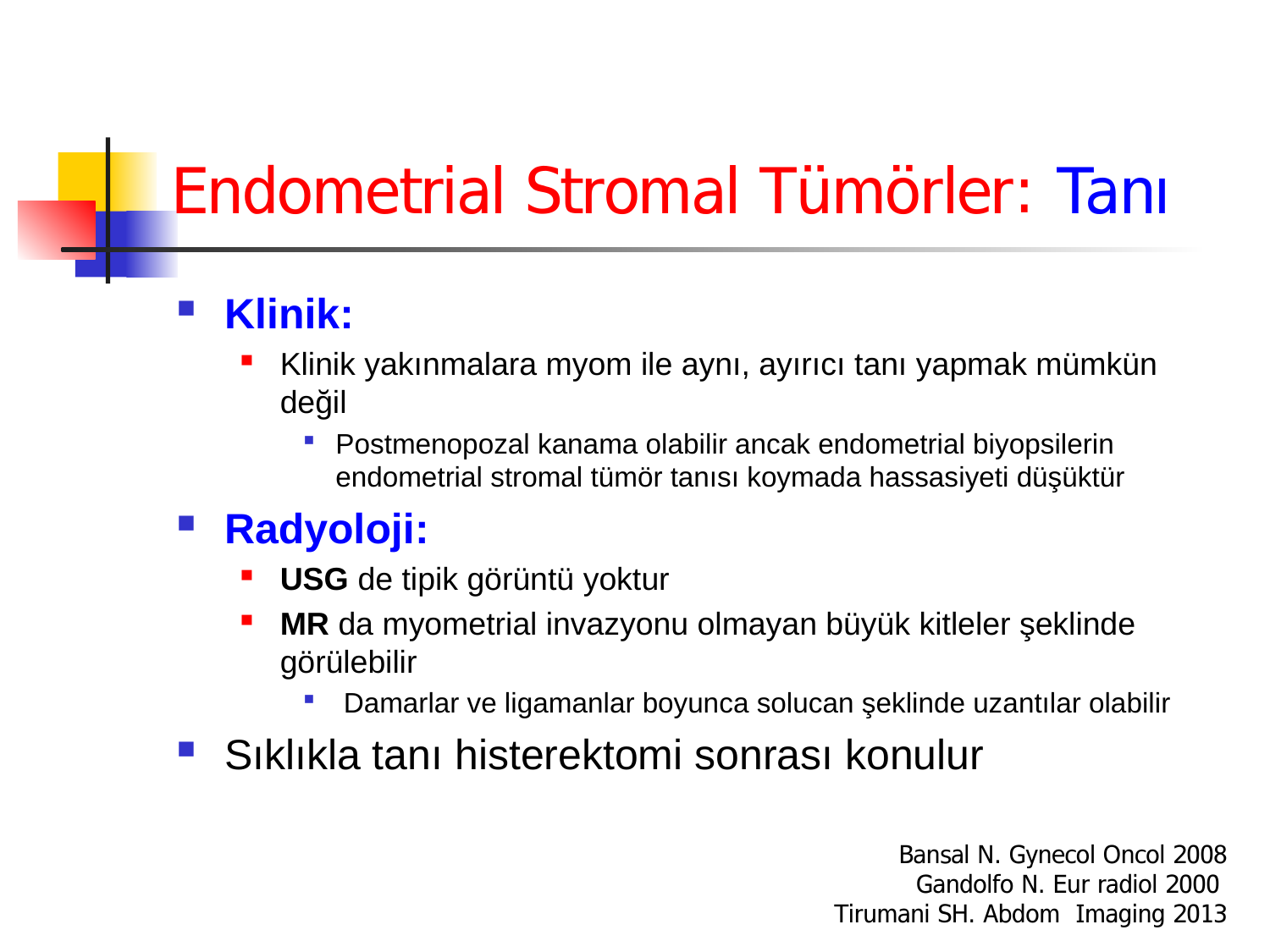

# Endometrial Stromal Tümörler: Tanı
Klinik:
Klinik yakınmalara myom ile aynı, ayırıcı tanı yapmak mümkün değil
Postmenopozal kanama olabilir ancak endometrial biyopsilerin endometrial stromal tümör tanısı koymada hassasiyeti düşüktür
Radyoloji:
USG de tipik görüntü yoktur
MR da myometrial invazyonu olmayan büyük kitleler şeklinde görülebilir
 Damarlar ve ligamanlar boyunca solucan şeklinde uzantılar olabilir
Sıklıkla tanı histerektomi sonrası konulur

Bansal N. Gynecol Oncol 2008
Gandolfo N. Eur radiol 2000
Tirumani SH. Abdom  Imaging 2013